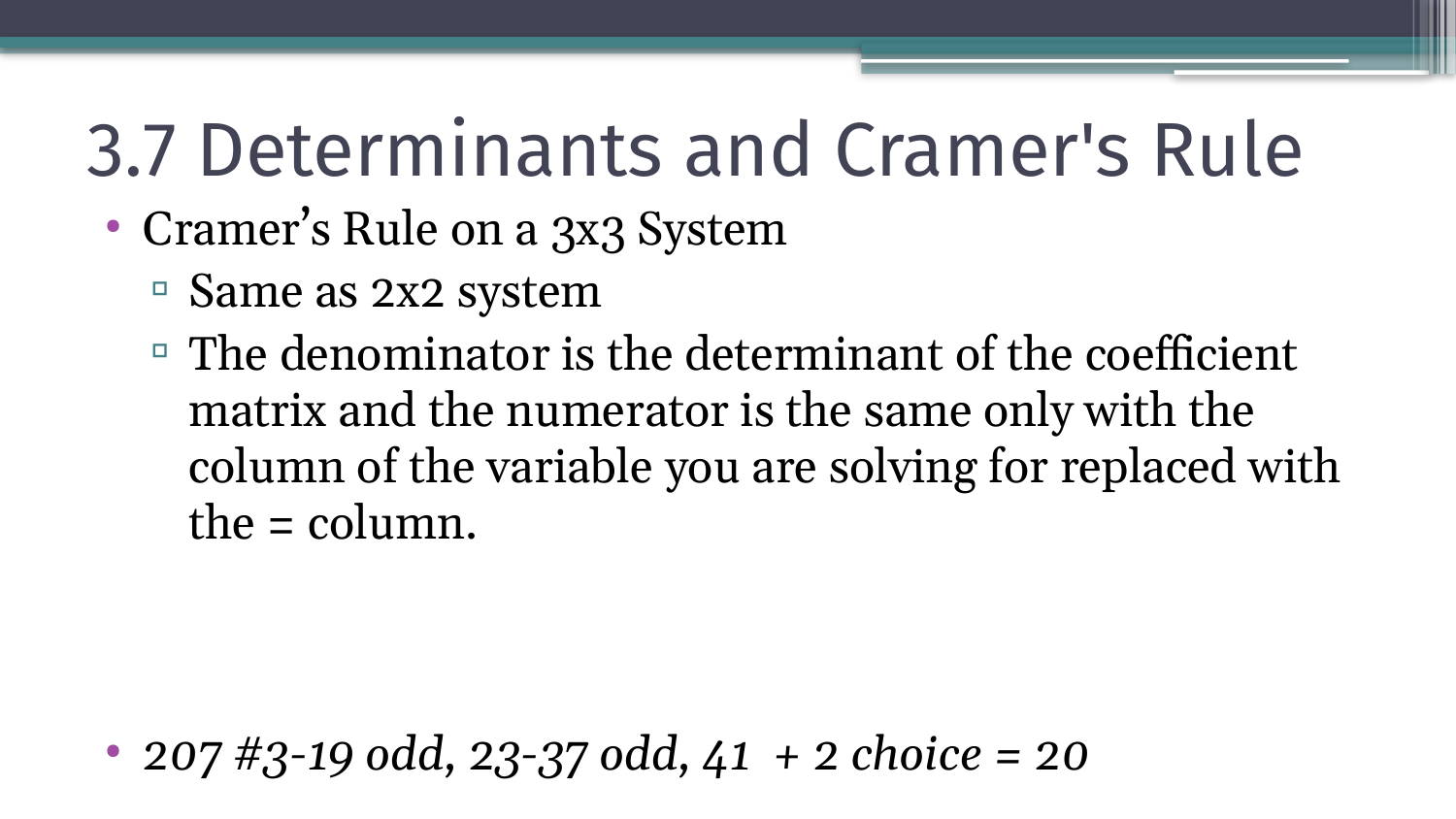

# 3.7 Determinants and Cramer's Rule
Cramer’s Rule on a 3x3 System
Same as 2x2 system
The denominator is the determinant of the coefficient matrix and the numerator is the same only with the column of the variable you are solving for replaced with the = column.

207 #3-19 odd, 23-37 odd, 41  + 2 choice = 20